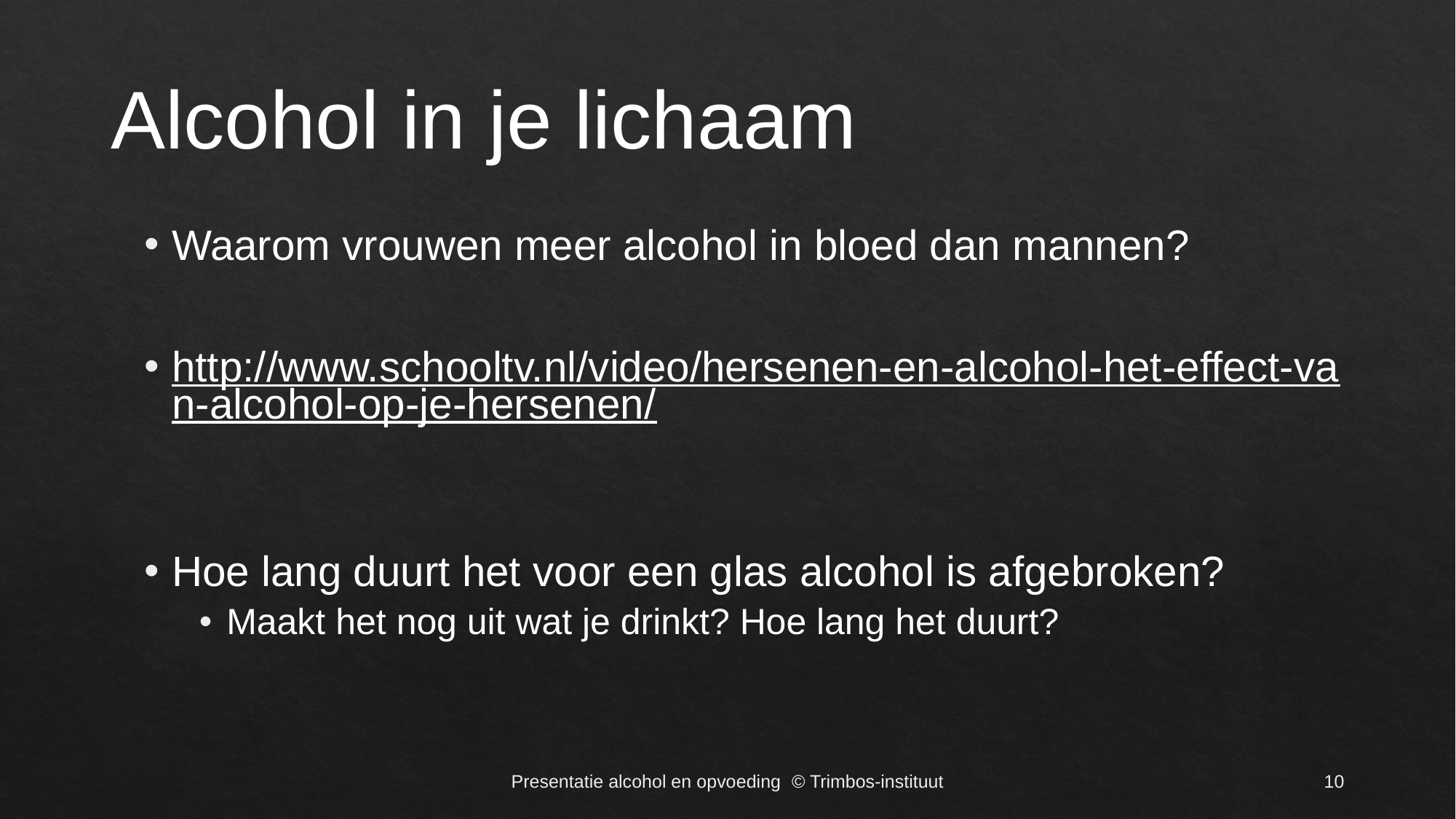

# Alcohol in je lichaam
Waarom vrouwen meer alcohol in bloed dan mannen?

http://www.schooltv.nl/video/hersenen-en-alcohol-het-effect-van-alcohol-op-je-hersenen/

Hoe lang duurt het voor een glas alcohol is afgebroken?
Maakt het nog uit wat je drinkt? Hoe lang het duurt?

Presentatie alcohol en opvoeding  © Trimbos-instituut
10